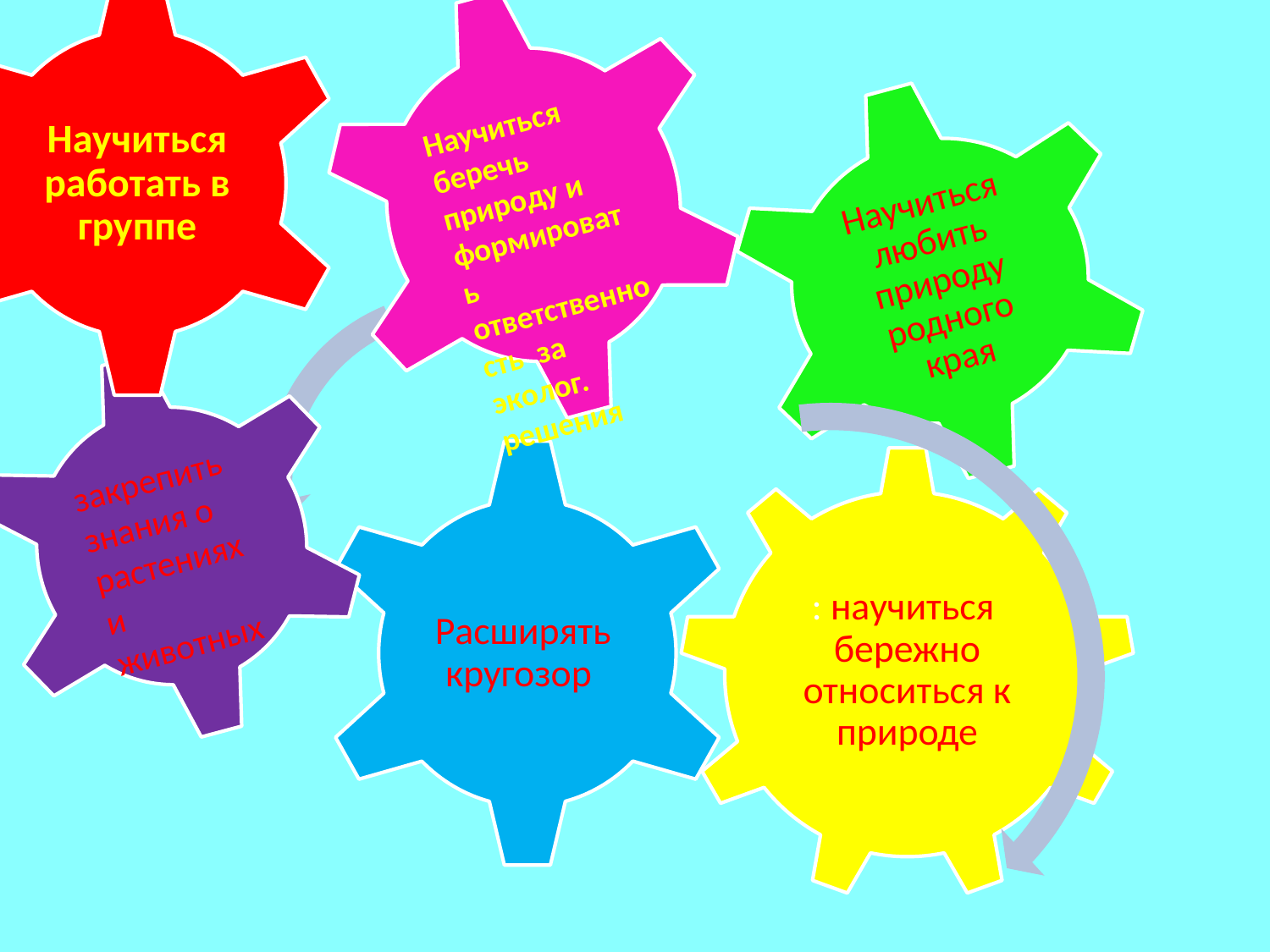

Научиться работать в группе
Научиться беречь природу и формировать ответственность  за эколог. решения
: научиться  бережно относиться к природе
Расширять  кругозор
Научиться любить природу родного края
#

закрепить знания о растениях и животных